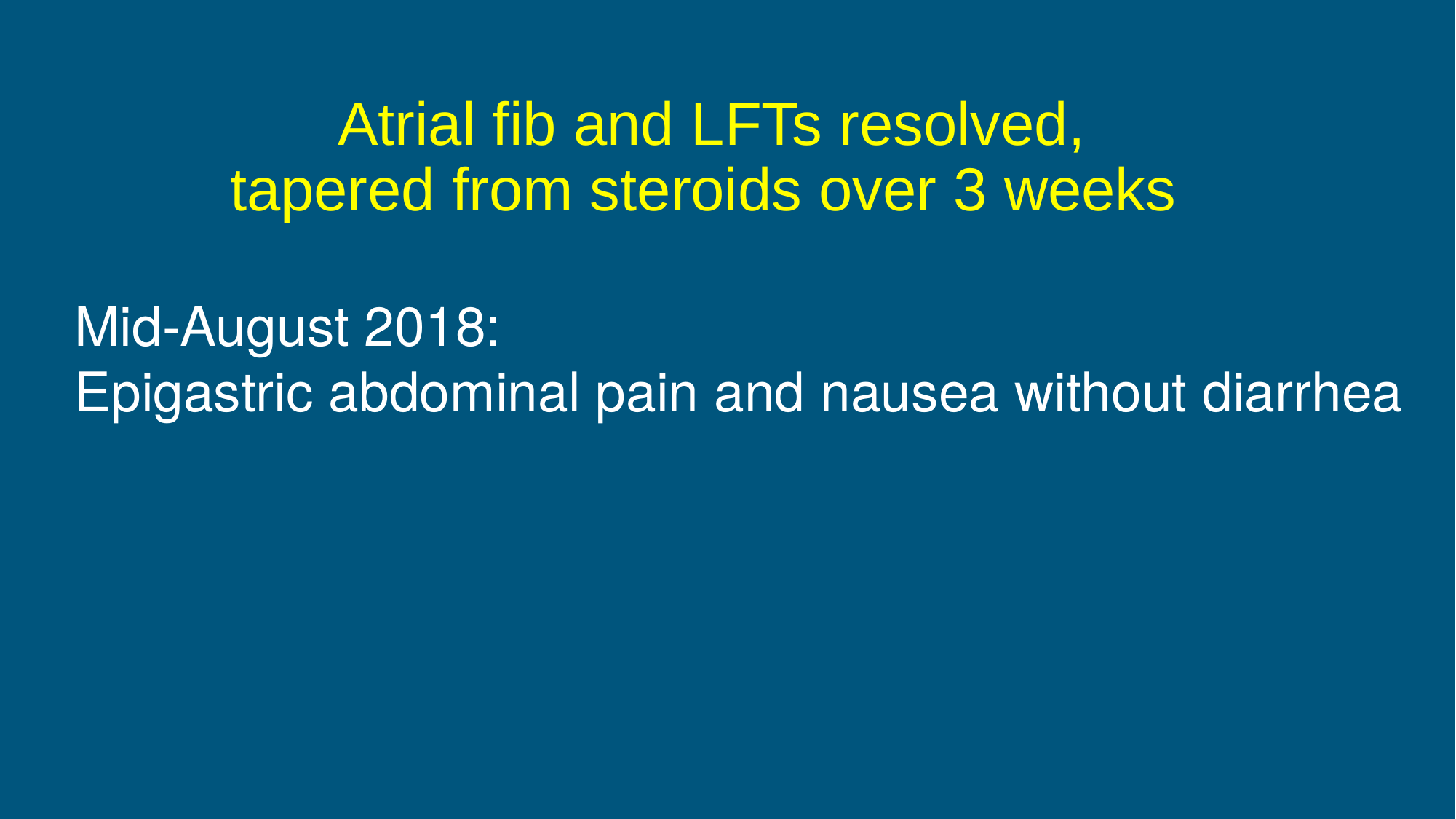

# Atrial fib and LFTs resolved, tapered from steroids over 3 weeks
Mid-August 2018:
Epigastric abdominal pain and nausea without diarrhea